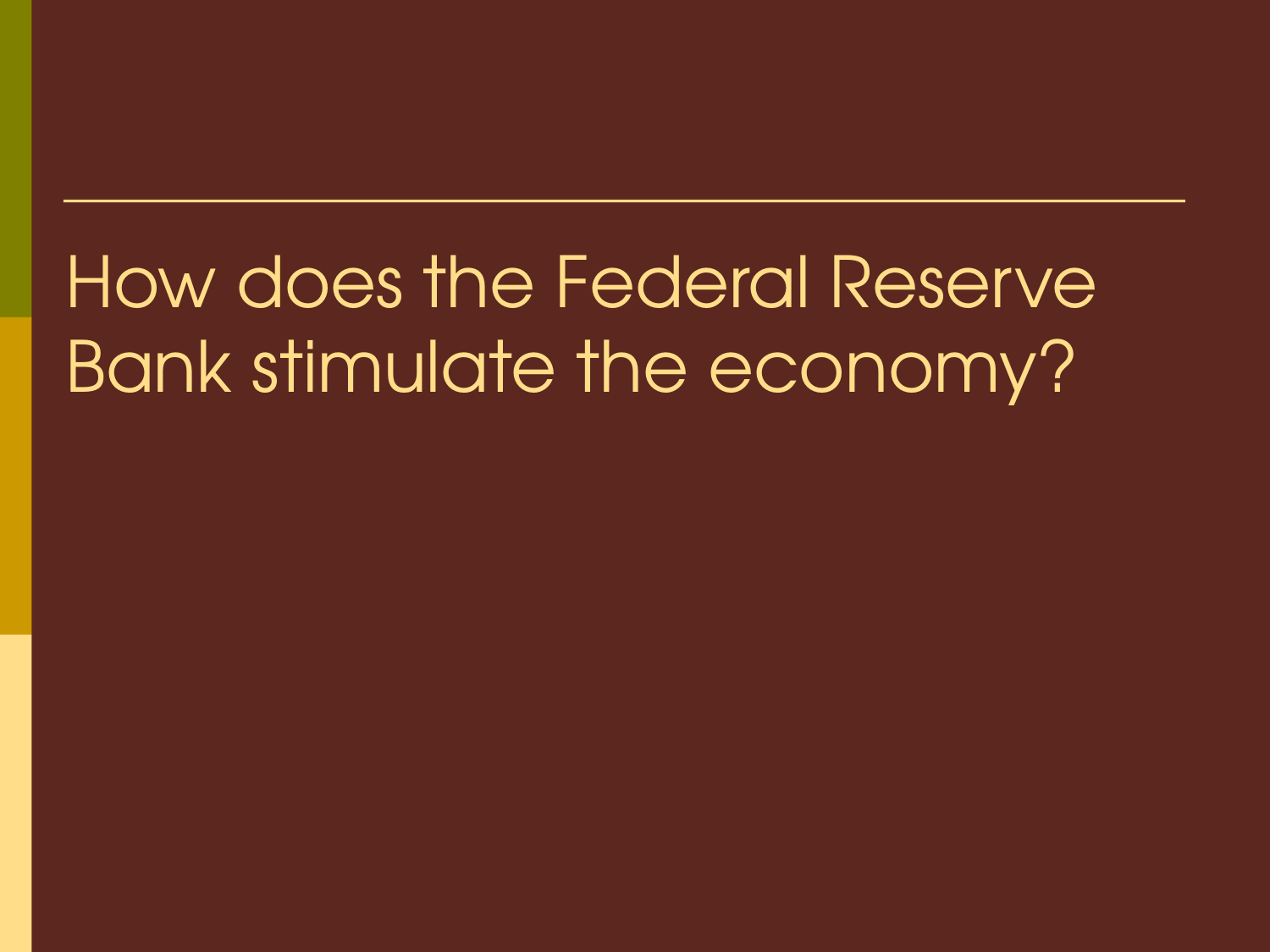

# How does the Federal Reserve Bank stimulate the economy?